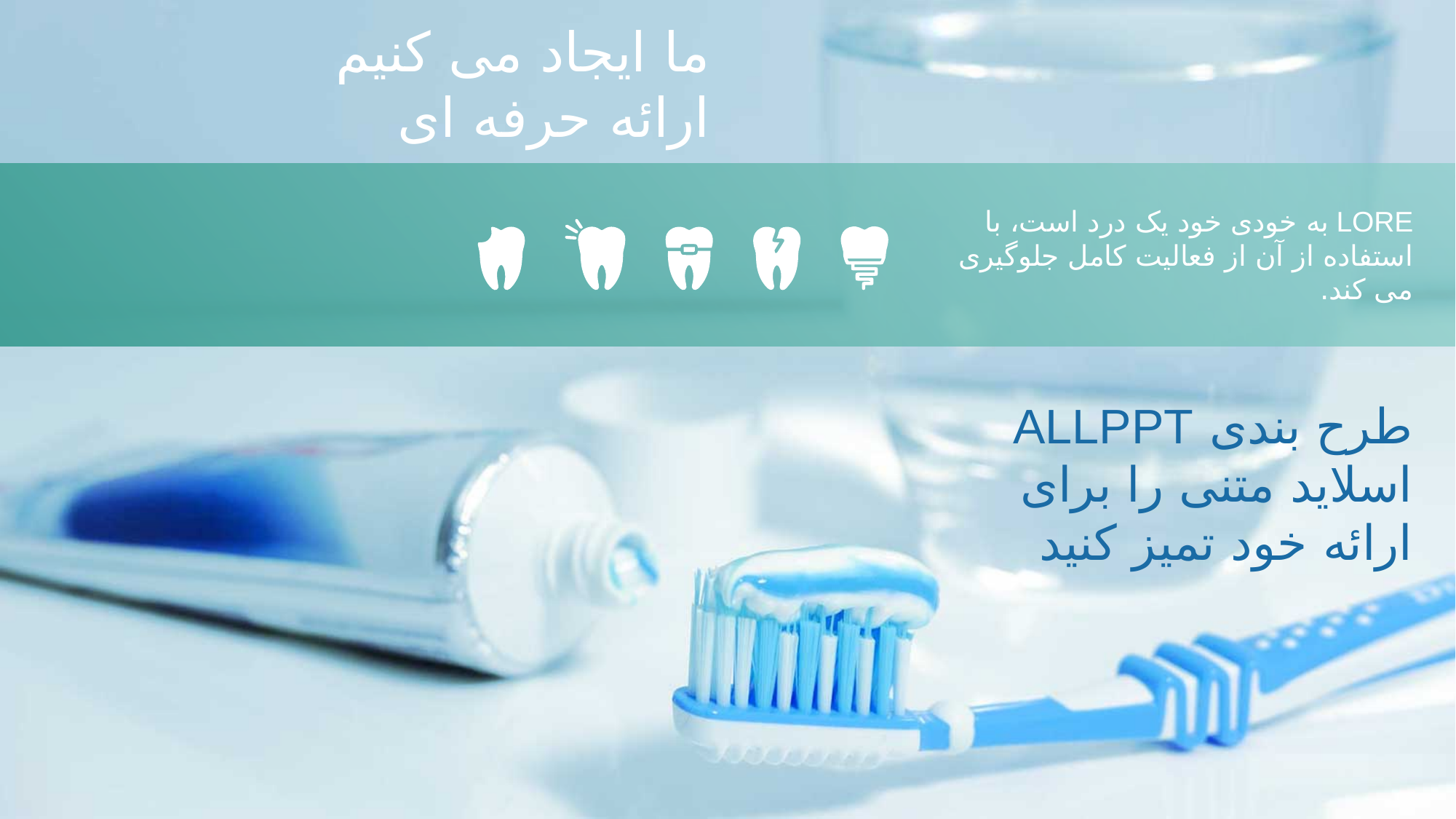

ما ایجاد می کنیم
ارائه حرفه ای

LORE به خودی خود یک درد است، با استفاده از آن از فعالیت کامل جلوگیری می کند.

طرح بندی ALLPPT
اسلاید متنی را برای ارائه خود تمیز کنید